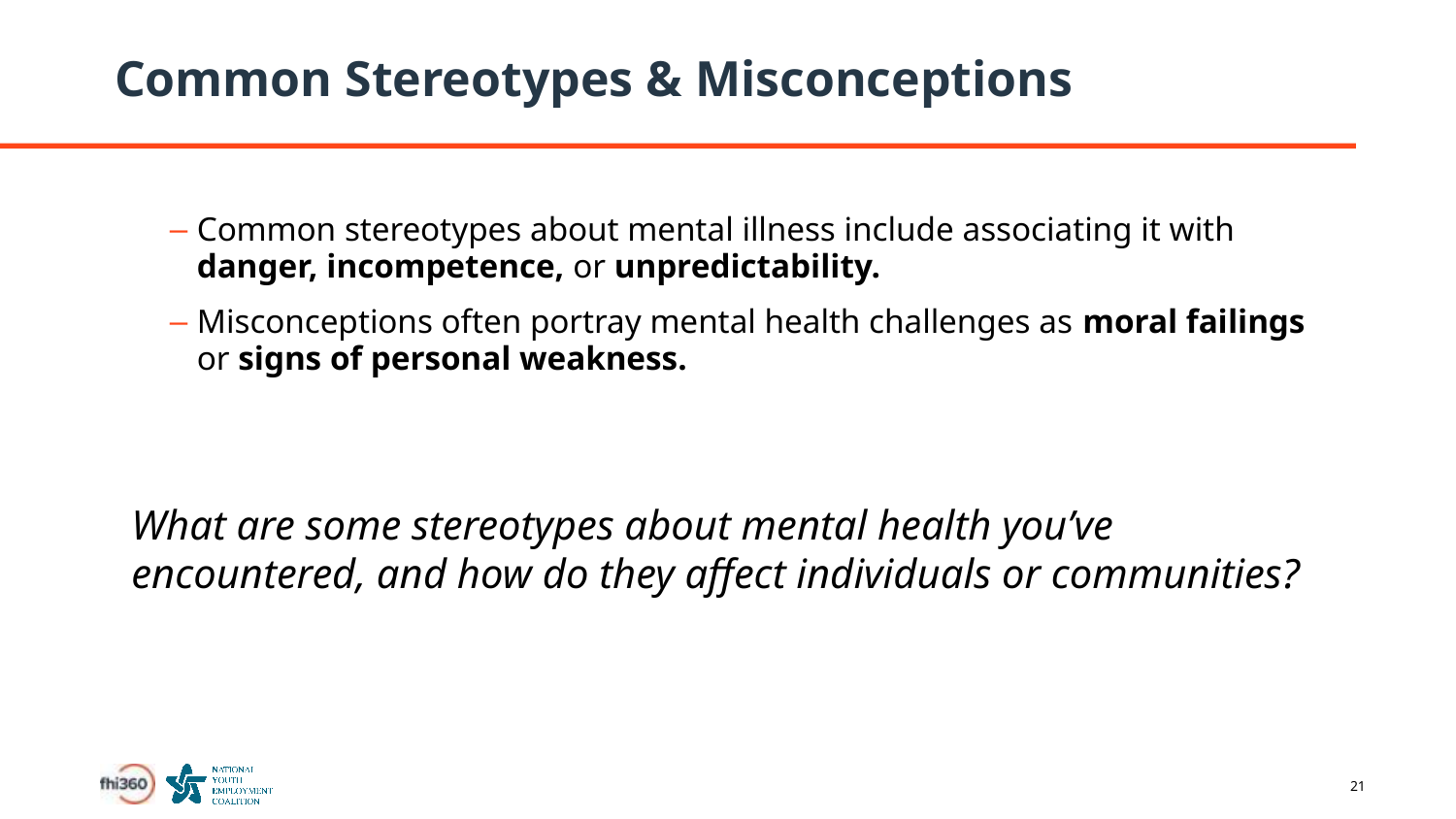

# Common Stereotypes & Misconceptions
Common stereotypes about mental illness include associating it with danger, incompetence, or unpredictability.
Misconceptions often portray mental health challenges as moral failings or signs of personal weakness.

What are some stereotypes about mental health you’ve encountered, and how do they affect individuals or communities?